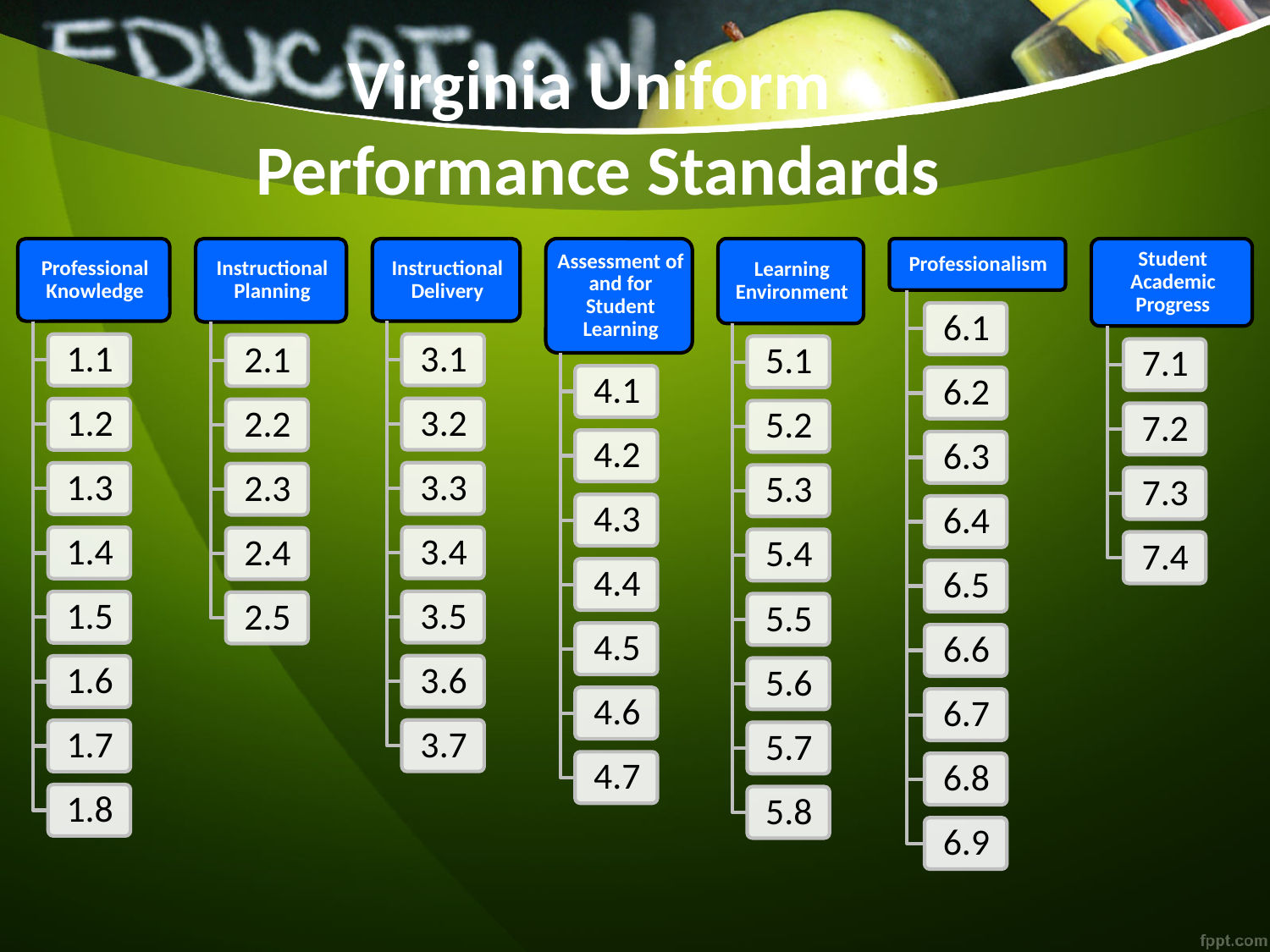

Virginia Uniform
Performance Standards
Professional Knowledge
1.1
1.2
1.3
1.4
1.5
1.6
1.7
1.8
Instructional Planning
2.1
2.2
2.3
2.4
2.5
Instructional Delivery
3.1
3.2
3.3
3.4
3.5
3.6
3.7
Assessment of and for Student Learning
4.1
4.2
4.3
4.4
4.5
4.6
4.7
Learning Environment
5.1
5.2
5.3
5.4
5.5
5.6
5.7
5.8
Professionalism
6.1
6.2
6.3
6.4
6.5
6.6
6.7
6.8
6.9
Student Academic Progress
7.1
7.2
7.3
7.4